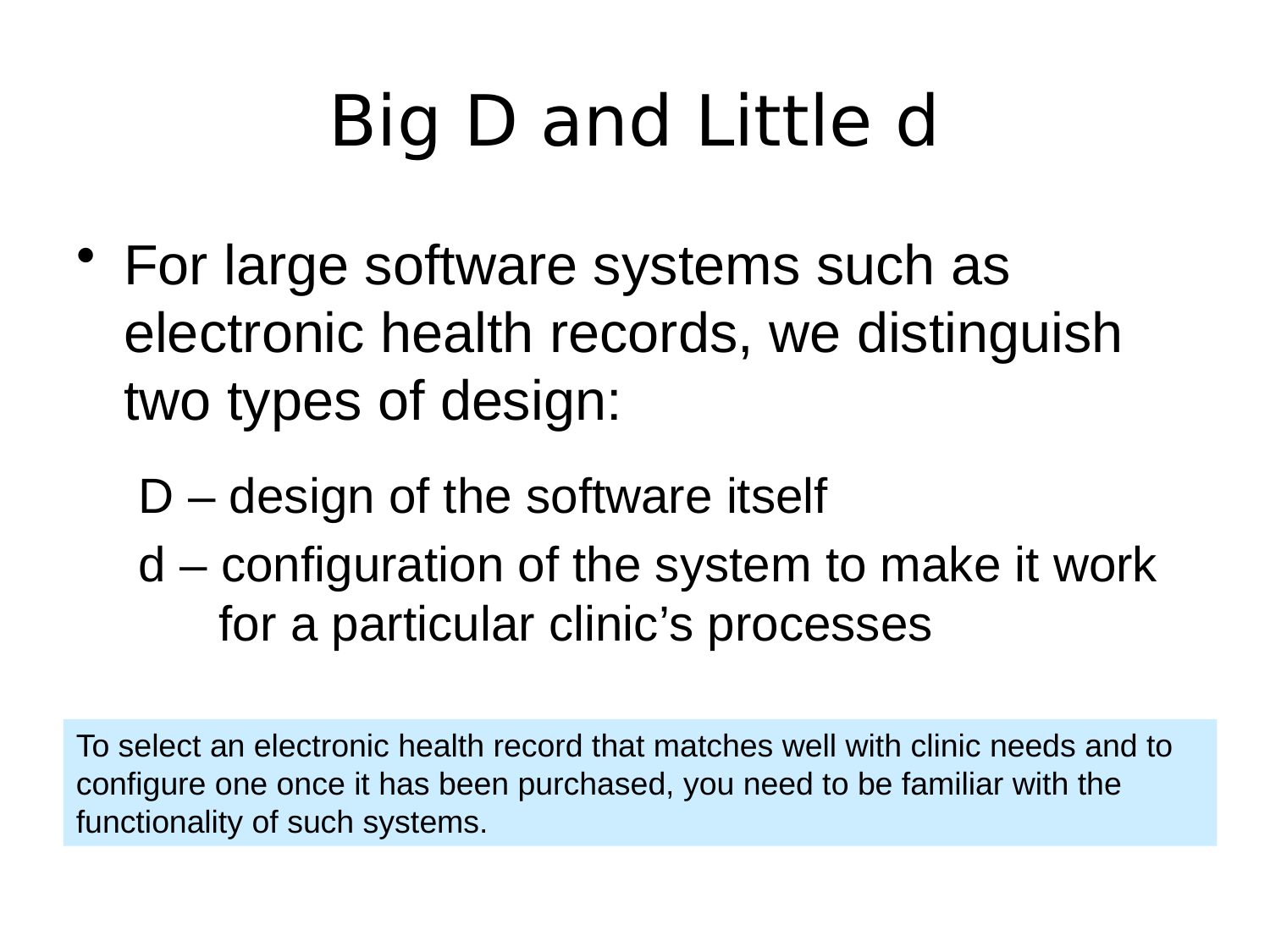

# Big D and Little d
For large software systems such as electronic health records, we distinguish two types of design:

D – design of the software itself
d – configuration of the system to make it work for a particular clinic’s processes
To select an electronic health record that matches well with clinic needs and to configure one once it has been purchased, you need to be familiar with the functionality of such systems.